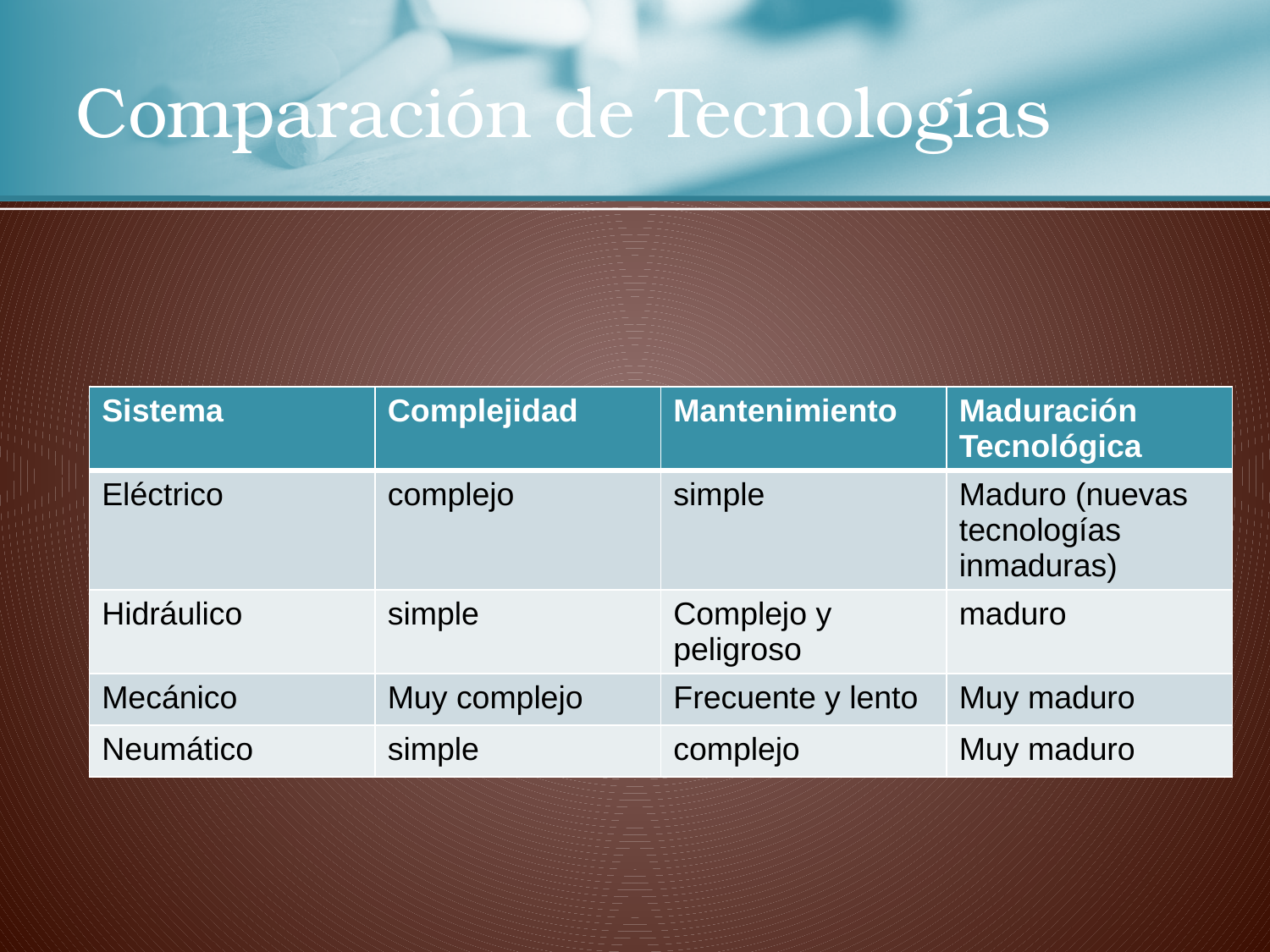

# Comparación de Tecnologías
| Sistema | Complejidad | Mantenimiento | Maduración Tecnológica |
| --- | --- | --- | --- |
| Eléctrico | complejo | simple | Maduro (nuevas tecnologías inmaduras) |
| Hidráulico | simple | Complejo y peligroso | maduro |
| Mecánico | Muy complejo | Frecuente y lento | Muy maduro |
| Neumático | simple | complejo | Muy maduro |